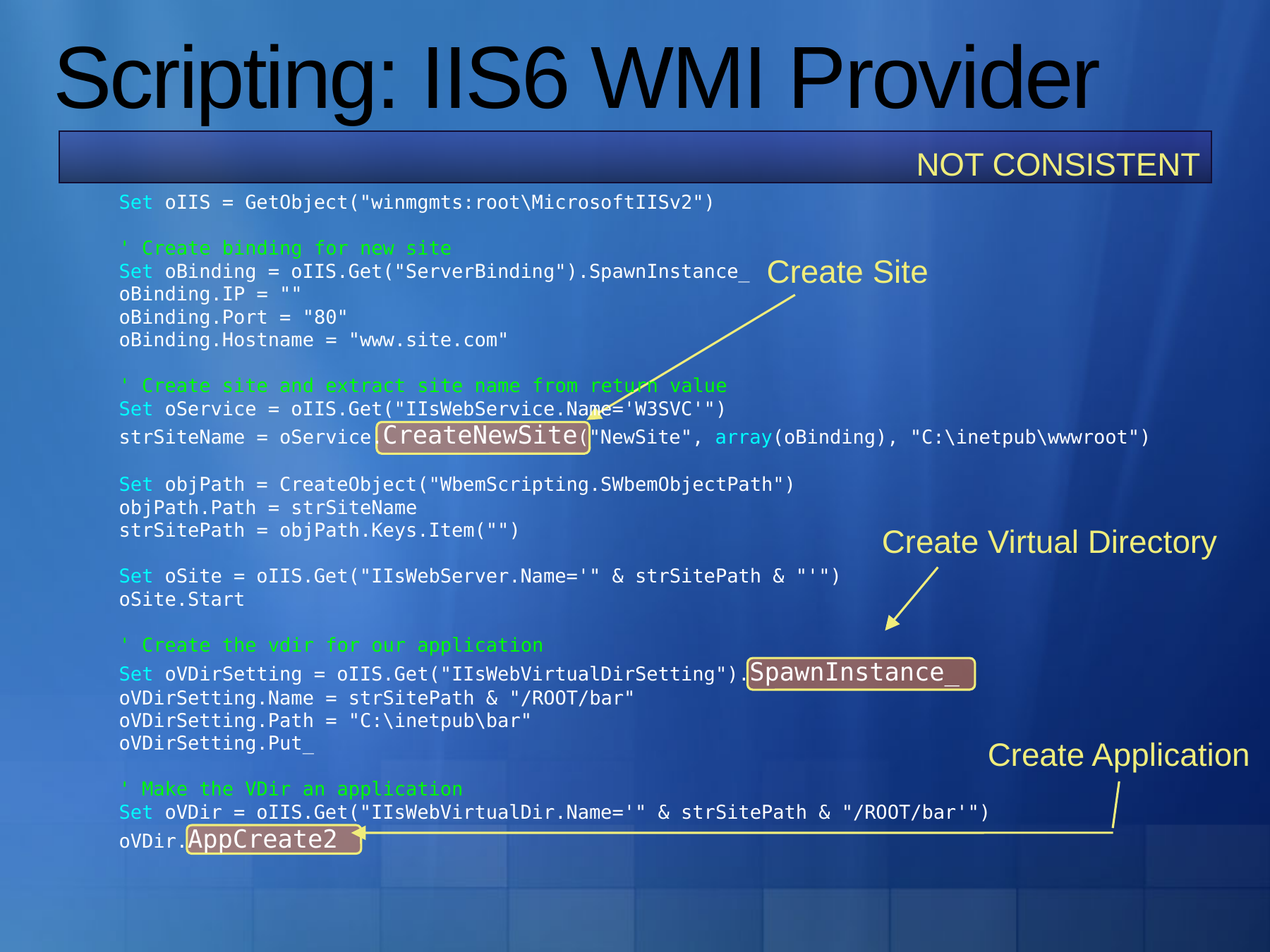

# Scripting: IIS6 WMI Provider

NOT CONSISTENT
Set oIIS = GetObject("winmgmts:root\MicrosoftIISv2")

' Create binding for new site
Set oBinding = oIIS.Get("ServerBinding").SpawnInstance_
oBinding.IP = ""
oBinding.Port = "80"
oBinding.Hostname = "www.site.com"

' Create site and extract site name from return value
Set oService = oIIS.Get("IIsWebService.Name='W3SVC'")
strSiteName = oService.CreateNewSite("NewSite", array(oBinding), "C:\inetpub\wwwroot")

Set objPath = CreateObject("WbemScripting.SWbemObjectPath")
objPath.Path = strSiteName
strSitePath = objPath.Keys.Item("")

Set oSite = oIIS.Get("IIsWebServer.Name='" & strSitePath & "'")
oSite.Start

' Create the vdir for our application
Set oVDirSetting = oIIS.Get("IIsWebVirtualDirSetting").SpawnInstance_
oVDirSetting.Name = strSitePath & "/ROOT/bar"
oVDirSetting.Path = "C:\inetpub\bar"
oVDirSetting.Put_

' Make the VDir an application
Set oVDir = oIIS.Get("IIsWebVirtualDir.Name='" & strSitePath & "/ROOT/bar'")
oVDir.AppCreate2

Create Site

Create Virtual Directory

Create Application